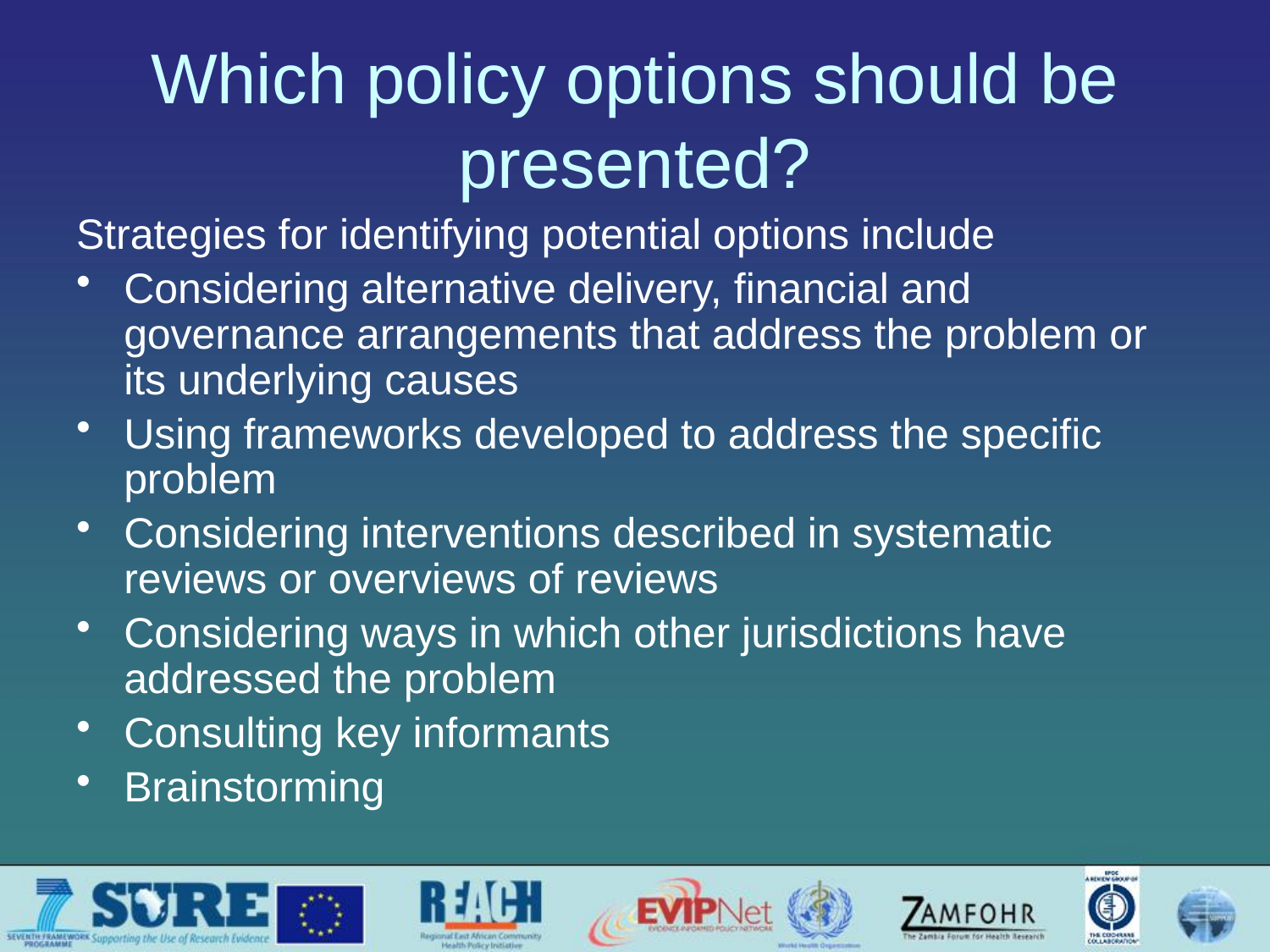

# Which policy options should be presented?
Strategies for identifying potential options include
Considering alternative delivery, financial and governance arrangements that address the problem or its underlying causes
Using frameworks developed to address the specific problem
Considering interventions described in systematic reviews or overviews of reviews
Considering ways in which other jurisdictions have addressed the problem
Consulting key informants
Brainstorming